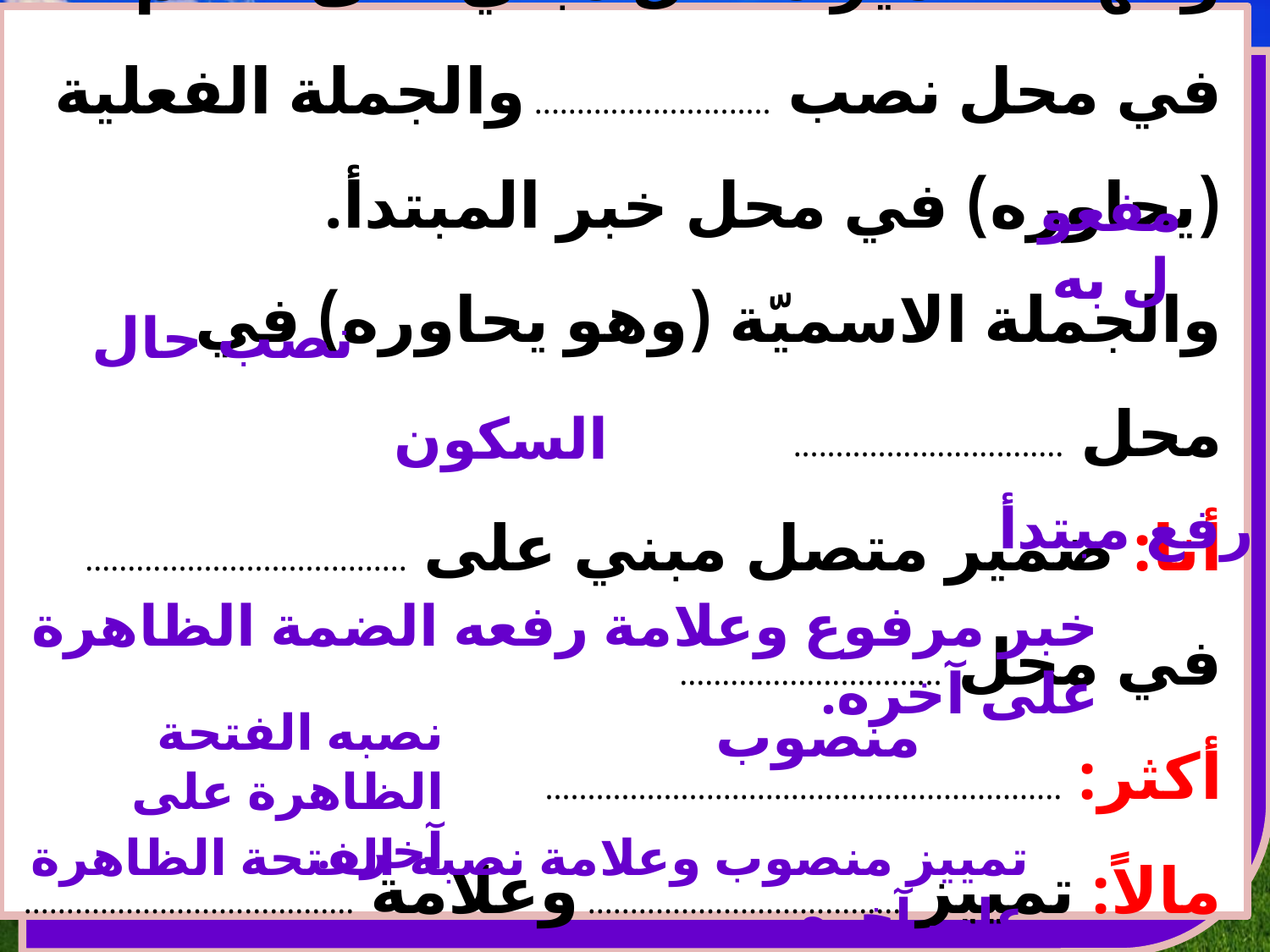

والهاء: ضمير متصل مبني على الضم في محل نصب ............................ والجملة الفعلية (يحاوره) في محل خبر المبتدأ.
والجملة الاسميّة (وهو يحاوره) في محل ................................
أنا: ضمير متصل مبني على ...................................... في محل ...............................
أكثر: .............................................................
مالاً: تمييز ..................................... وعلامة .......................................
نفراً: ...................................
مفعول به
نصب حال
السكون
رفع مبتدأ
خبر مرفوع وعلامة رفعه الضمة الظاهرة على آخره.
نصبه الفتحة الظاهرة على آخره.
منصوب
تمييز منصوب وعلامة نصبه الفتحة الظاهرة على آخره.